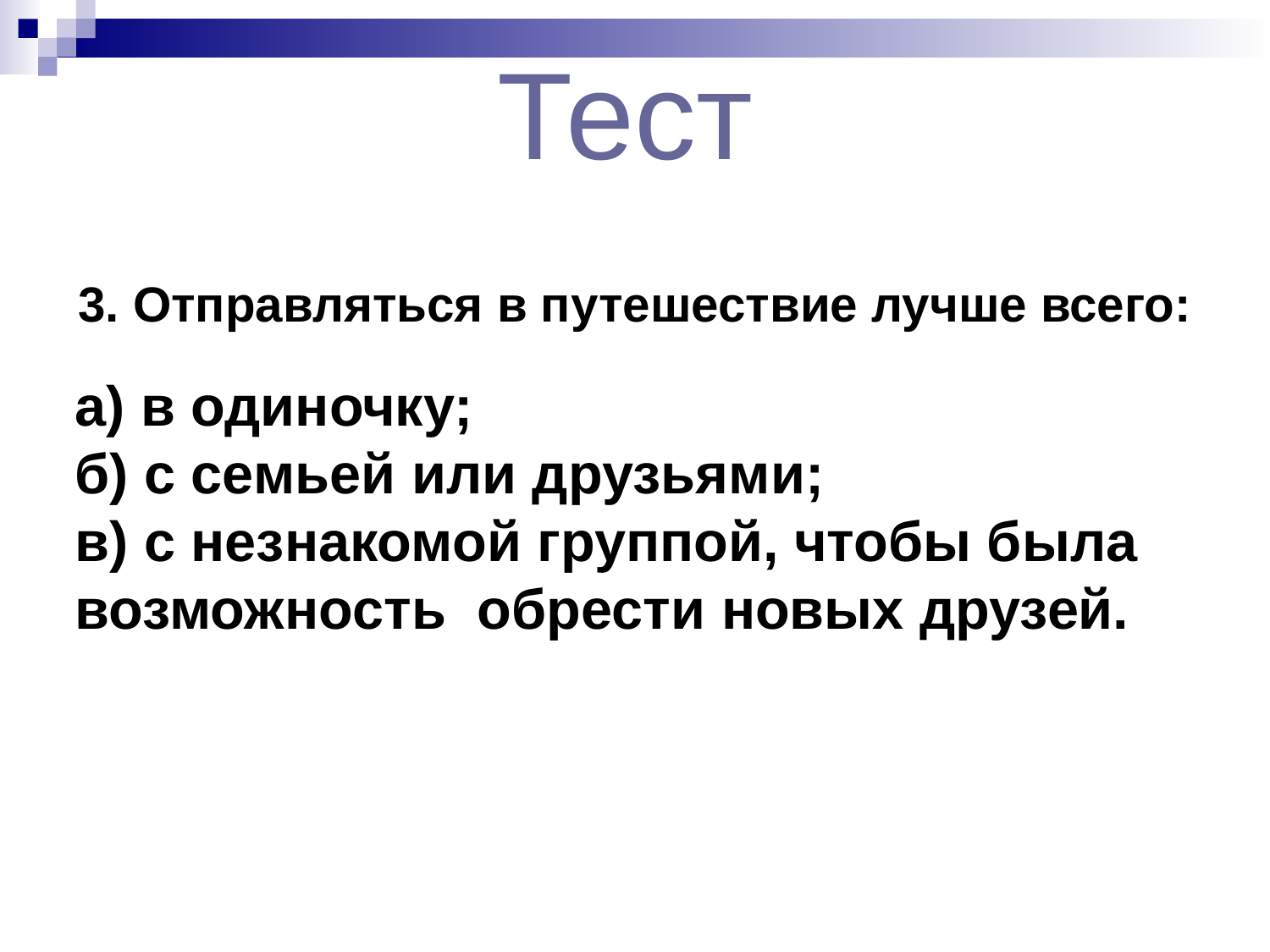

# Тест

3. Отправляться в путешествие лучше всего:

а) в одиночку;
б) с семьей или друзьями;
в) с незнакомой группой, чтобы была возможность  обрести новых друзей.